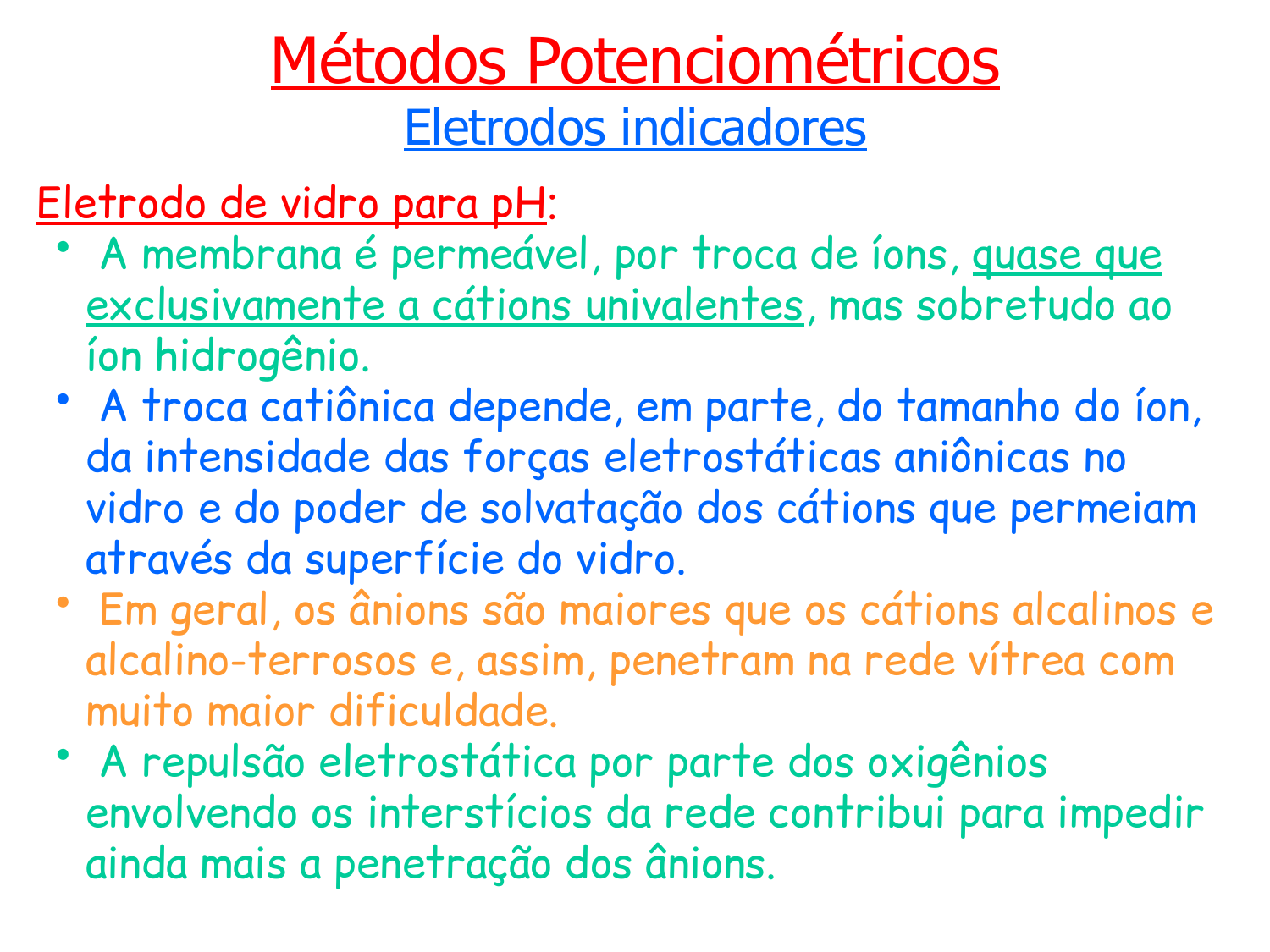

Métodos Potenciométricos
Eletrodos indicadores
Eletrodo de vidro para pH:
 A membrana é permeável, por troca de íons, quase que exclusivamente a cátions univalentes, mas sobretudo ao íon hidrogênio.
 A troca catiônica depende, em parte, do tamanho do íon, da intensidade das forças eletrostáticas aniônicas no vidro e do poder de solvatação dos cátions que permeiam através da superfície do vidro.
 Em geral, os ânions são maiores que os cátions alcalinos e alcalino-terrosos e, assim, penetram na rede vítrea com muito maior dificuldade.
 A repulsão eletrostática por parte dos oxigênios envolvendo os interstícios da rede contribui para impedir ainda mais a penetração dos ânions.